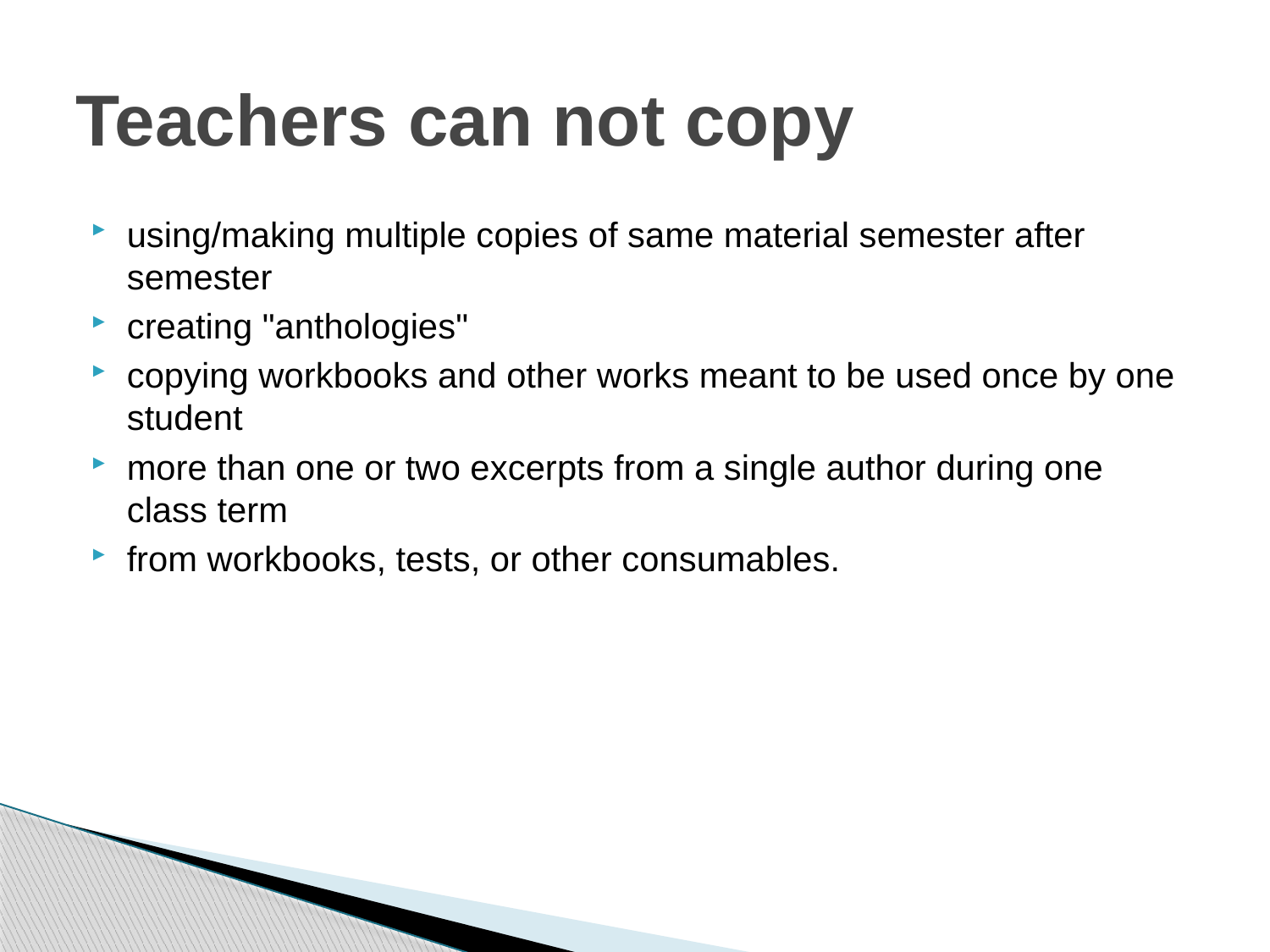

# Teachers can not copy
using/making multiple copies of same material semester after semester
creating "anthologies"
copying workbooks and other works meant to be used once by one student
more than one or two excerpts from a single author during one class term
from workbooks, tests, or other consumables.